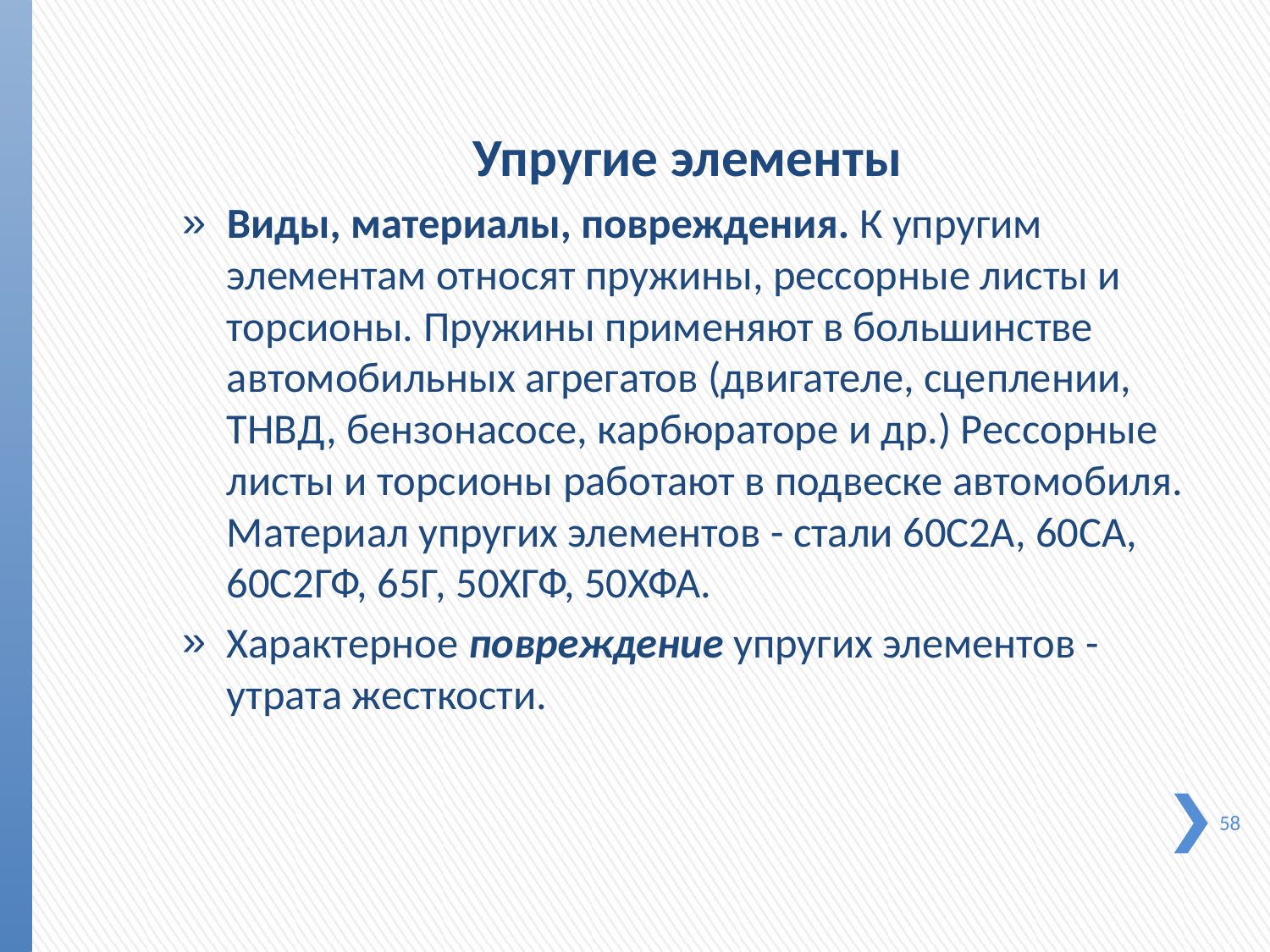

Упругие элементы
Виды, материалы, повреждения. К упругим элементам относят пружины, рессорные листы и торсионы. Пружины применяют в большинстве автомобильных агрегатов (двигате­ле, сцеплении, ТНВД, бензонасосе, карбюраторе и др.) Рес­сорные листы и торсионы работают в подвеске автомобиля. Материал упругих элементов - стали 60С2А, 60СА, 60С2ГФ, 65Г, 50ХГФ, 50ХФА.
Характерное повреждение упругих элементов - утрата жест­кости.

58